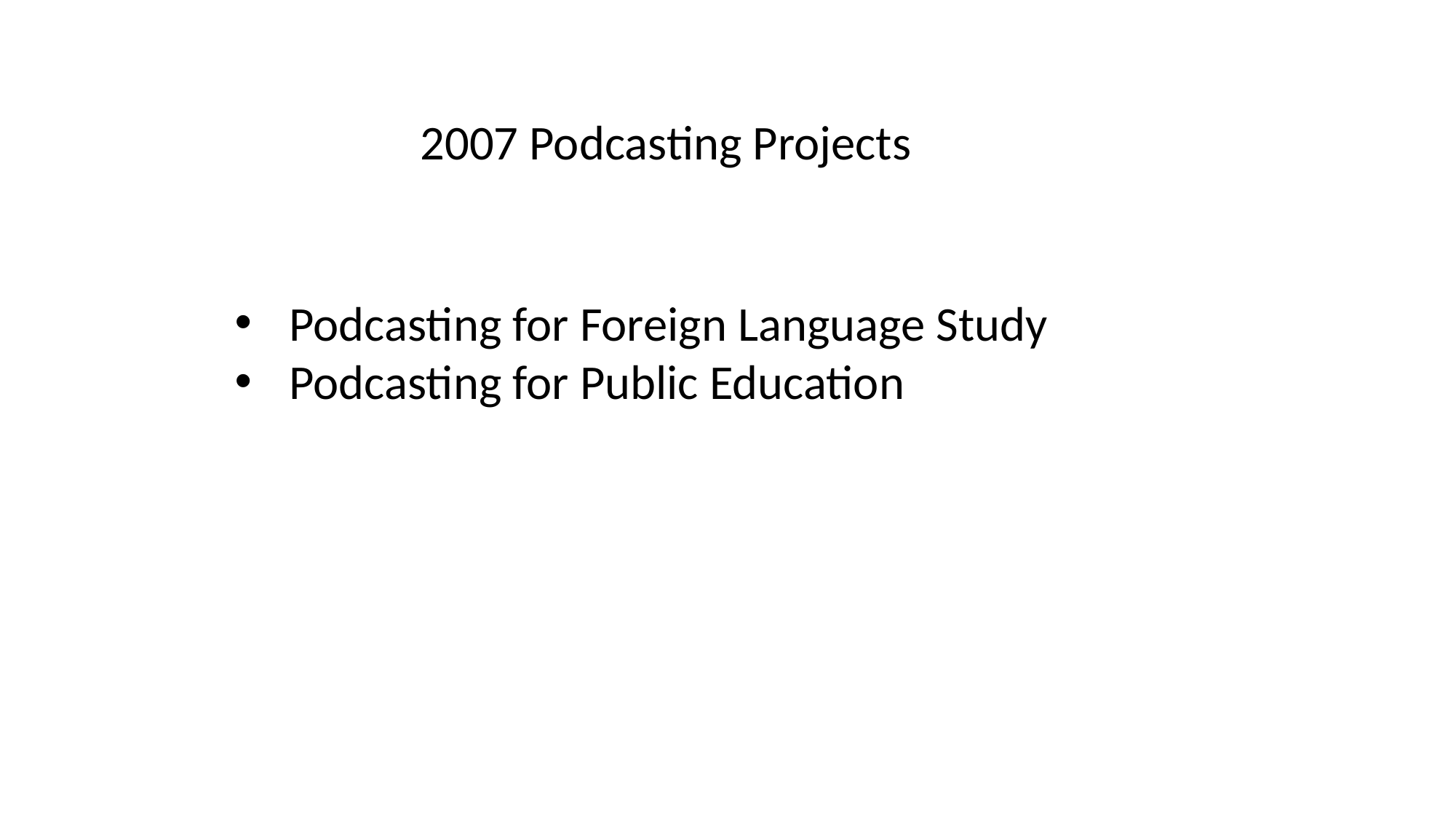

2007 Podcasting Projects
Podcasting for Foreign Language Study
Podcasting for Public Education